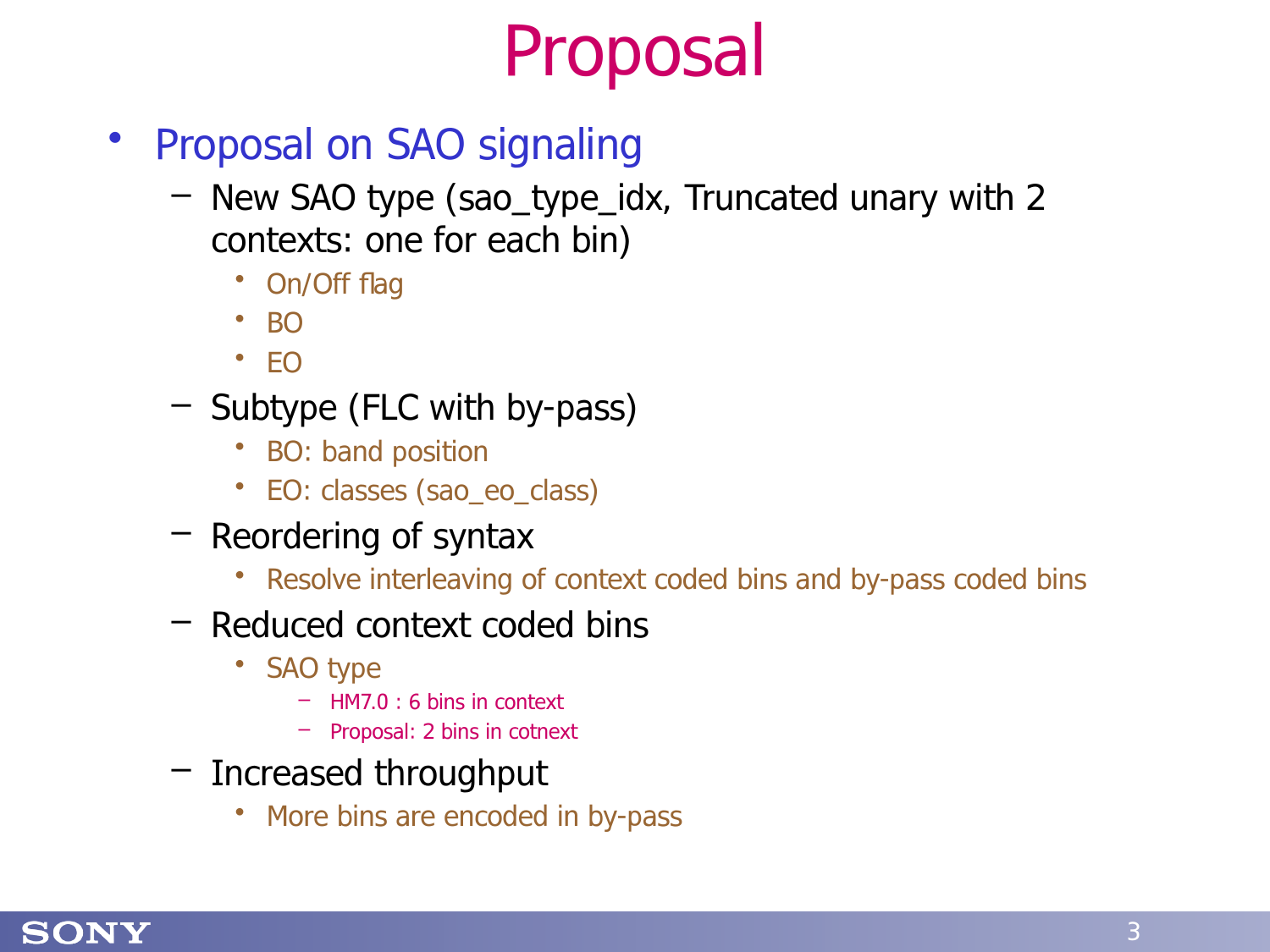

# Proposal
Proposal on SAO signaling
New SAO type (sao_type_idx, Truncated unary with 2 contexts: one for each bin)
On/Off flag
BO
EO
Subtype (FLC with by-pass)
BO: band position
EO: classes (sao_eo_class)
Reordering of syntax
Resolve interleaving of context coded bins and by-pass coded bins
Reduced context coded bins
SAO type
HM7.0 : 6 bins in context
Proposal: 2 bins in cotnext
Increased throughput
More bins are encoded in by-pass
3